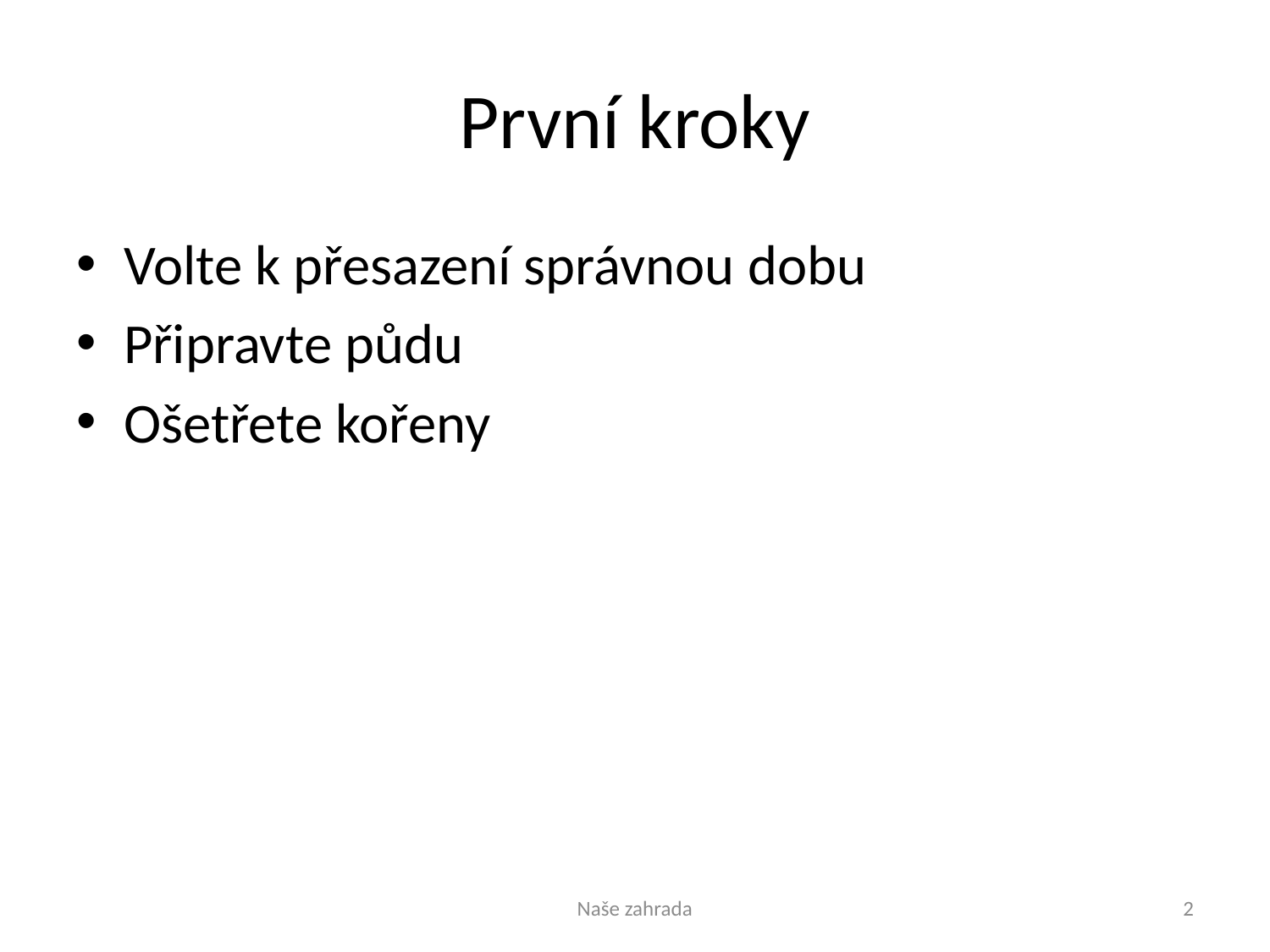

# První kroky
Volte k přesazení správnou dobu
Připravte půdu
Ošetřete kořeny
Naše zahrada
2